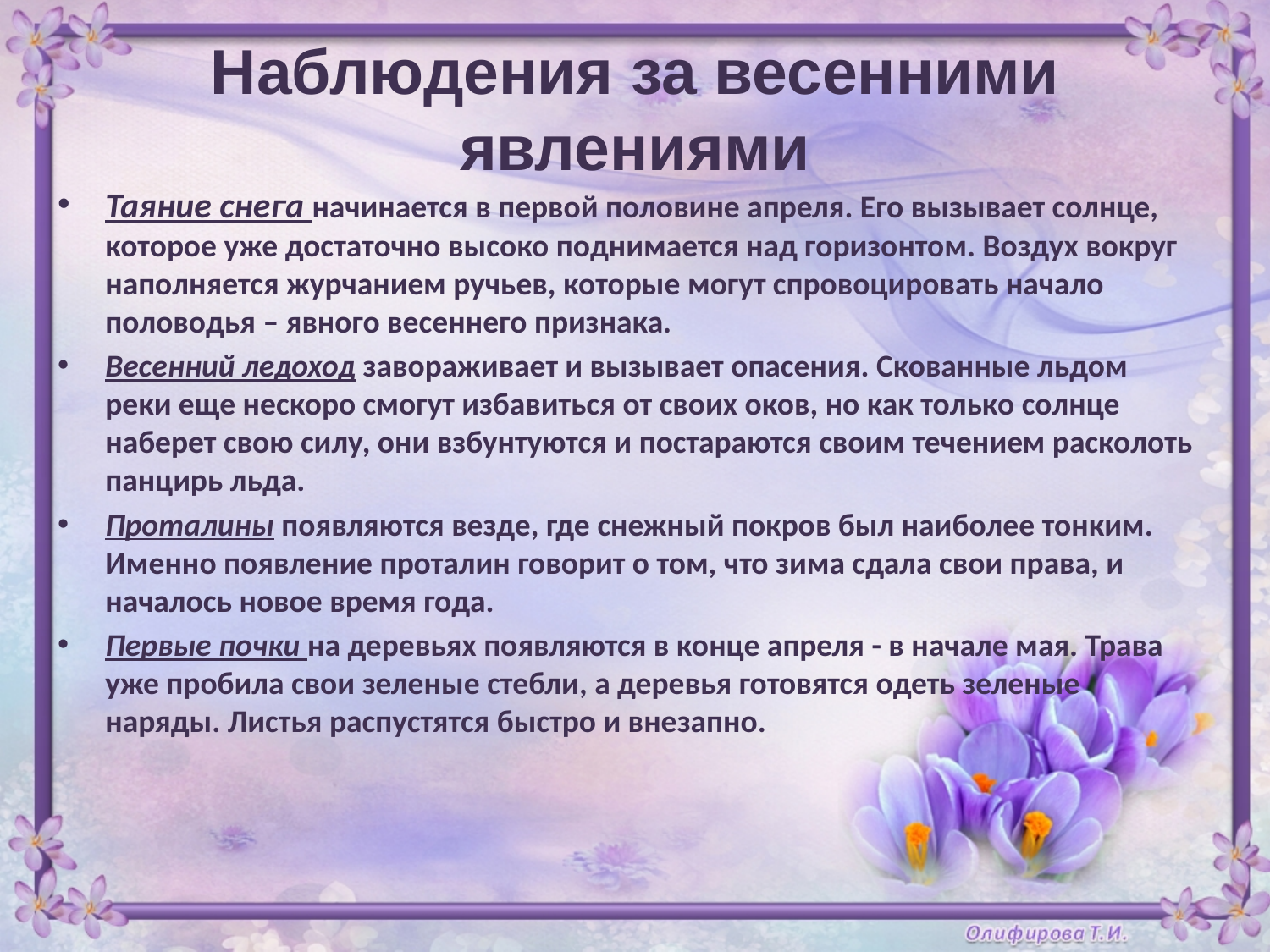

# Наблюдения за весенними явлениями
Таяние снега начинается в первой половине апреля. Его вызывает солнце, которое уже достаточно высоко поднимается над горизонтом. Воздух вокруг наполняется журчанием ручьев, которые могут спровоцировать начало половодья – явного весеннего признака.
Весенний ледоход завораживает и вызывает опасения. Скованные льдом реки еще нескоро смогут избавиться от своих оков, но как только солнце наберет свою силу, они взбунтуются и постараются своим течением расколоть панцирь льда.
Проталины появляются везде, где снежный покров был наиболее тонким. Именно появление проталин говорит о том, что зима сдала свои права, и началось новое время года.
Первые почки на деревьях появляются в конце апреля - в начале мая. Трава уже пробила свои зеленые стебли, а деревья готовятся одеть зеленые наряды. Листья распустятся быстро и внезапно.